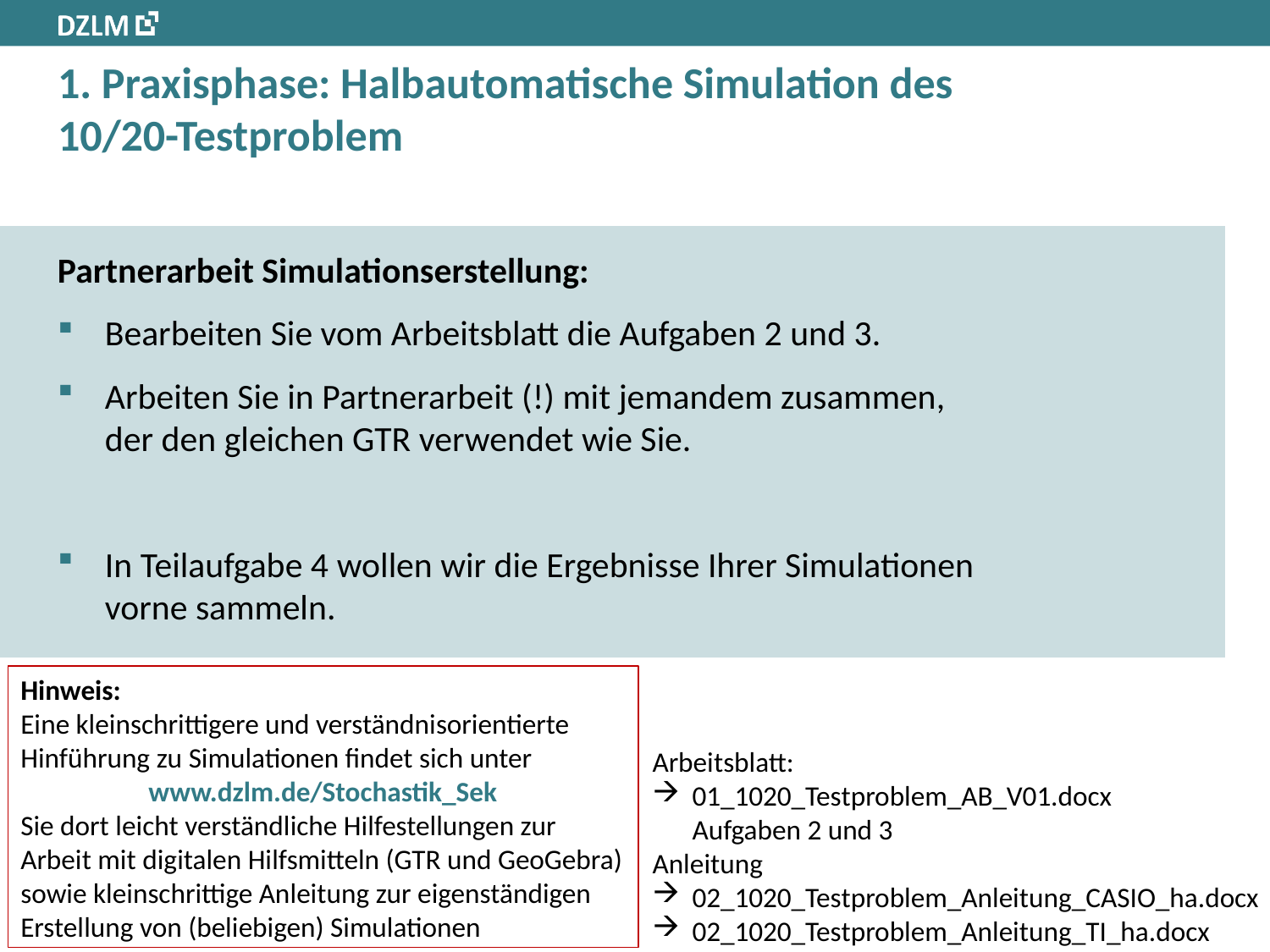

# 1. Praxisphase: Halbautomatische Simulation des 10/20-Testproblem

Partnerarbeit Simulationserstellung:
Bearbeiten Sie vom Arbeitsblatt die Aufgaben 2 und 3.
Arbeiten Sie in Partnerarbeit (!) mit jemandem zusammen,
der den gleichen GTR verwendet wie Sie.

In Teilaufgabe 4 wollen wir die Ergebnisse Ihrer Simulationen
vorne sammeln.
Hinweis:
Eine kleinschrittigere und verständnisorientierte Hinführung zu Simulationen findet sich unter
www.dzlm.de/Stochastik_Sek
Sie dort leicht verständliche Hilfestellungen zur Arbeit mit digitalen Hilfsmitteln (GTR und GeoGebra) sowie kleinschrittige Anleitung zur eigenständigen Erstellung von (beliebigen) Simulationen
Arbeitsblatt:
01_1020_Testproblem_AB_V01.docx
Aufgaben 2 und 3
Anleitung
02_1020_Testproblem_Anleitung_CASIO_ha.docx
02_1020_Testproblem_Anleitung_TI_ha.docx